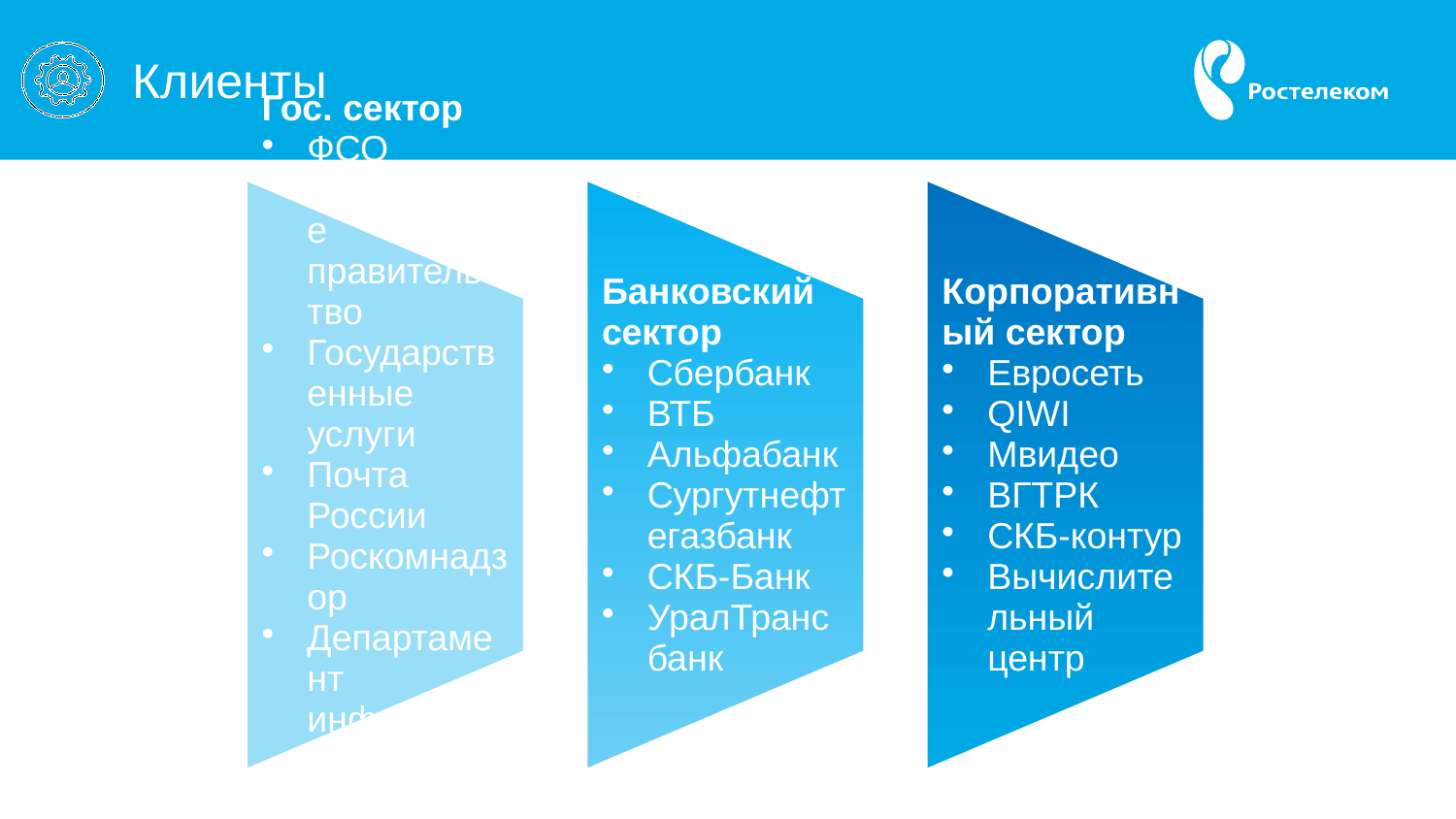

# Клиенты

Гос. сектор
ФСО
Электронное правительство
Банковский сектор
Сбербанк
Корпоративный сектор
Евросеть
QIWI
Почта России
СКБ-Банк
УралТрансбанк
Роскомнадзор
ВТБ
Мвидео
ВГТРК
СКБ-контур
Альфабанк
Сургутнефтегазбанк
Государственные услуги
Вычислительный центр